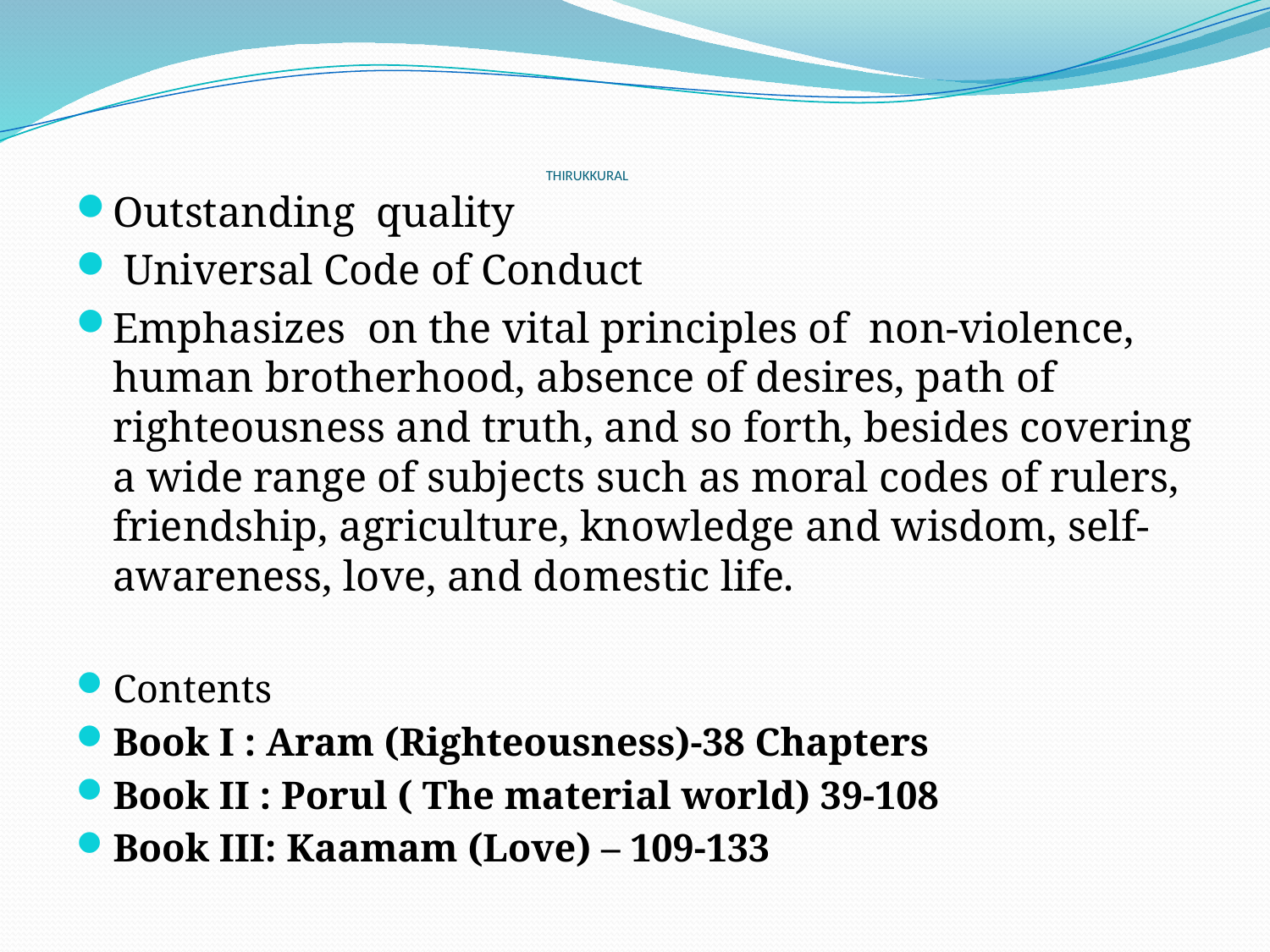

# THIRUKKURAL
Outstanding  quality
 Universal Code of Conduct
Emphasizes  on the vital principles of  non-violence, human brotherhood, absence of desires, path of righteousness and truth, and so forth, besides covering a wide range of subjects such as moral codes of rulers, friendship, agriculture, knowledge and wisdom, self-awareness, love, and domestic life.

Contents
Book I : Aram (Righteousness)-38 Chapters
Book II : Porul ( The material world) 39-108
Book III: Kaamam (Love) – 109-133